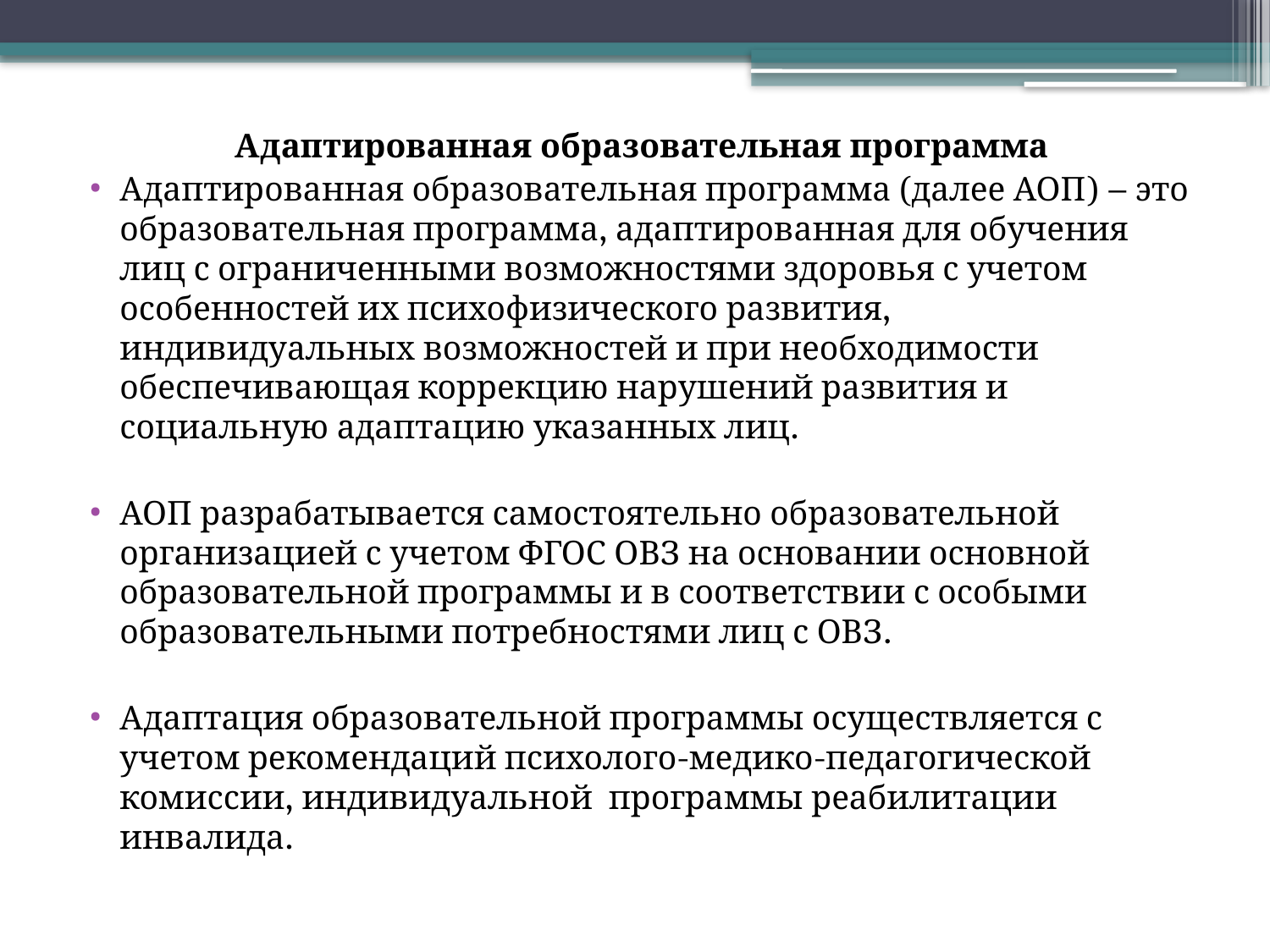

Адаптированная образовательная программа
Адаптированная образовательная программа (далее АОП) – это образовательная программа, адаптированная для обучения лиц с ограниченными возможностями здоровья с учетом особенностей их психофизического развития, индивидуальных возможностей и при необходимости обеспечивающая коррекцию нарушений развития и социальную адаптацию указанных лиц.

АОП разрабатывается самостоятельно образовательной организацией с учетом ФГОС ОВЗ на основании основной  образовательной программы и в соответствии с особыми образовательными потребностями лиц с ОВЗ.

Адаптация образовательной программы осуществляется с учетом рекомендаций психолого-медико-педагогической комиссии, индивидуальной  программы реабилитации инвалида.